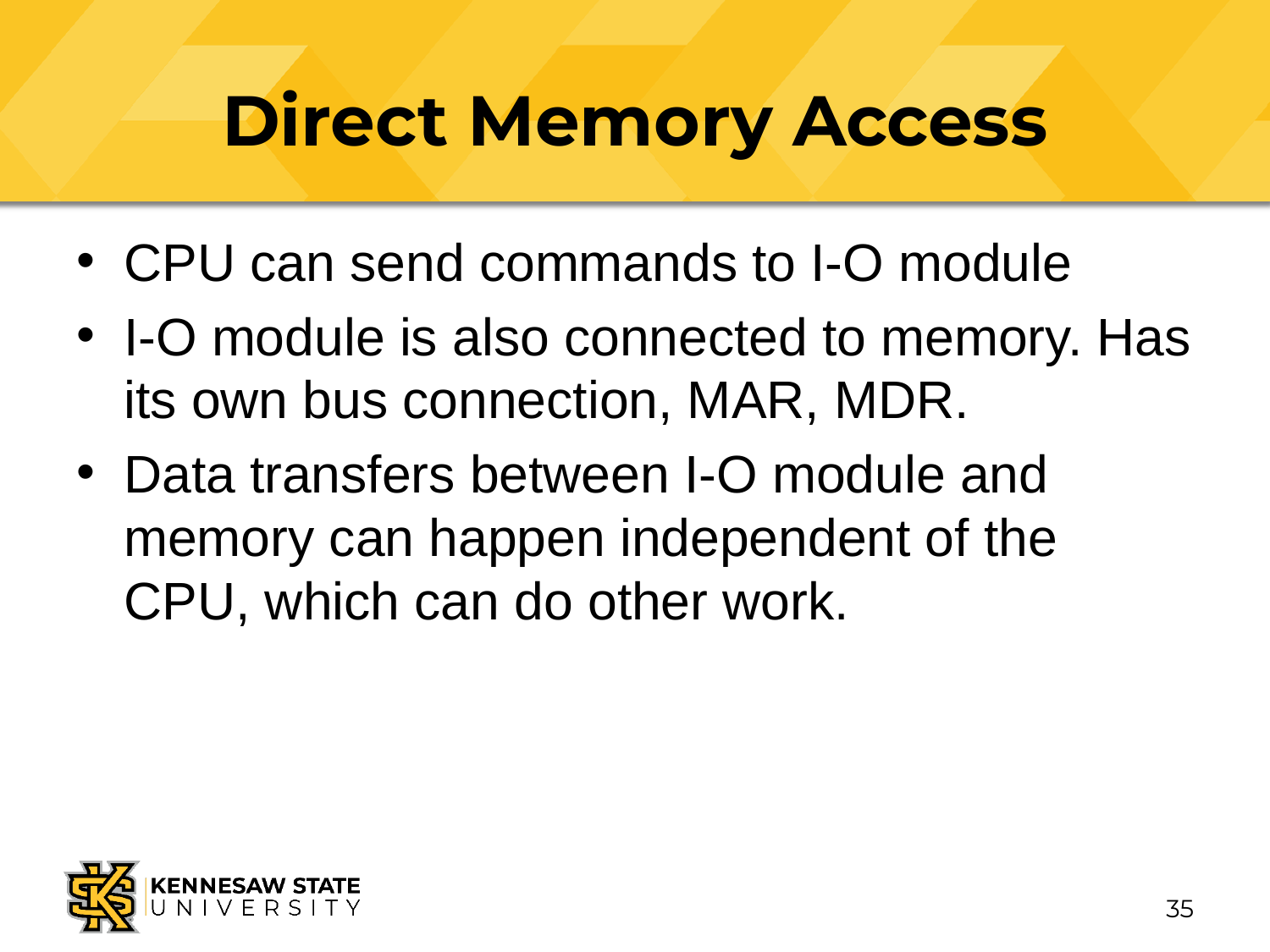

# Direct Memory Access
CPU can send commands to I-O module
I-O module is also connected to memory. Has its own bus connection, MAR, MDR.
Data transfers between I-O module and memory can happen independent of the CPU, which can do other work.
35